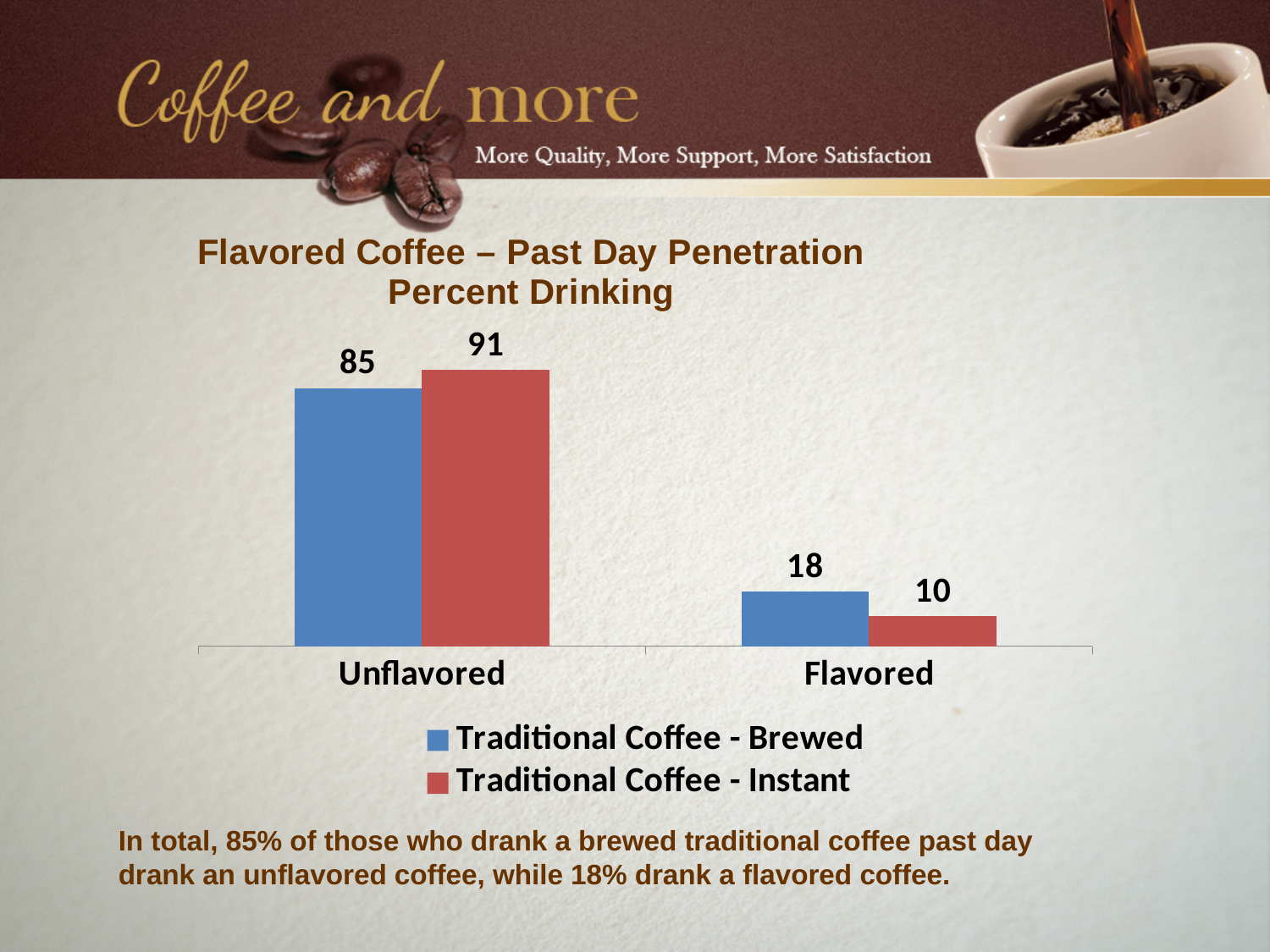

### Chart: Flavored Coffee – Past Day Penetration
Percent Drinking

| Category | Traditional Coffee - Brewed | Traditional Coffee - Instant |
|---|---|---|
| Unflavored | 85.0 | 91.0 |
| Flavored | 18.0 | 10.0 |
In total, 85% of those who drank a brewed traditional coffee past day drank an unflavored coffee, while 18% drank a flavored coffee.